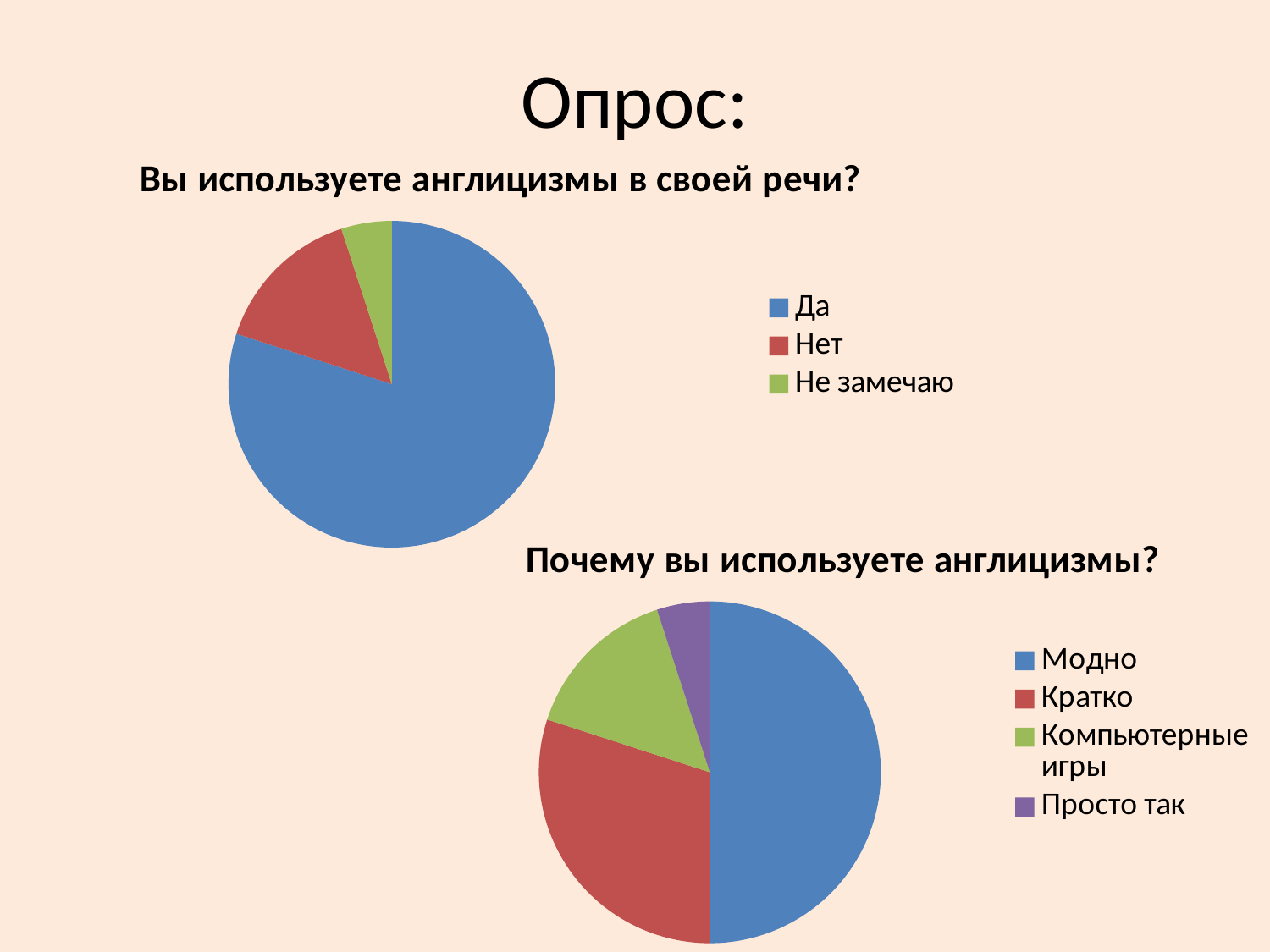

# Опрос:

### Chart:

| Category | Вы используете англицизмы в своей речи? |
|---|---|
| Да | 0.8 |
| Нет | 0.15000000000000002 |
| Не замечаю | 0.05000000000000001 |

### Chart:

| Category | Почему вы используете англицизмы? |
|---|---|
| Модно | 0.5 |
| Кратко | 0.30000000000000004 |
| Компьютерные игры | 0.15000000000000002 |
| Просто так | 0.05 |